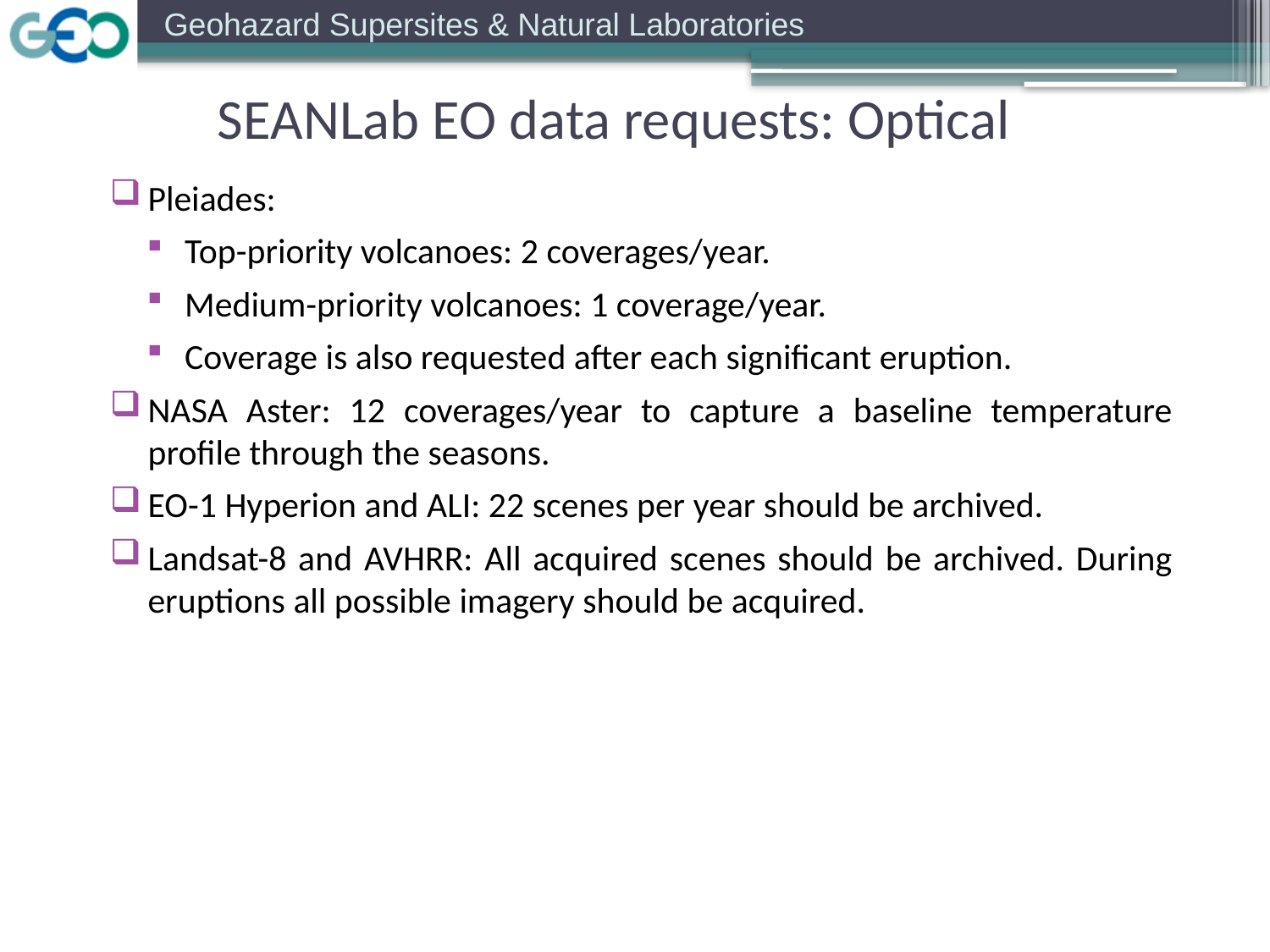

SEANLab EO data requests: Optical

Pleiades:
Top-priority volcanoes: 2 coverages/year.
Medium-priority volcanoes: 1 coverage/year.
Coverage is also requested after each significant eruption.
NASA Aster: 12 coverages/year to capture a baseline temperature profile through the seasons.
EO-1 Hyperion and ALI: 22 scenes per year should be archived.
Landsat-8 and AVHRR: All acquired scenes should be archived. During eruptions all possible imagery should be acquired.